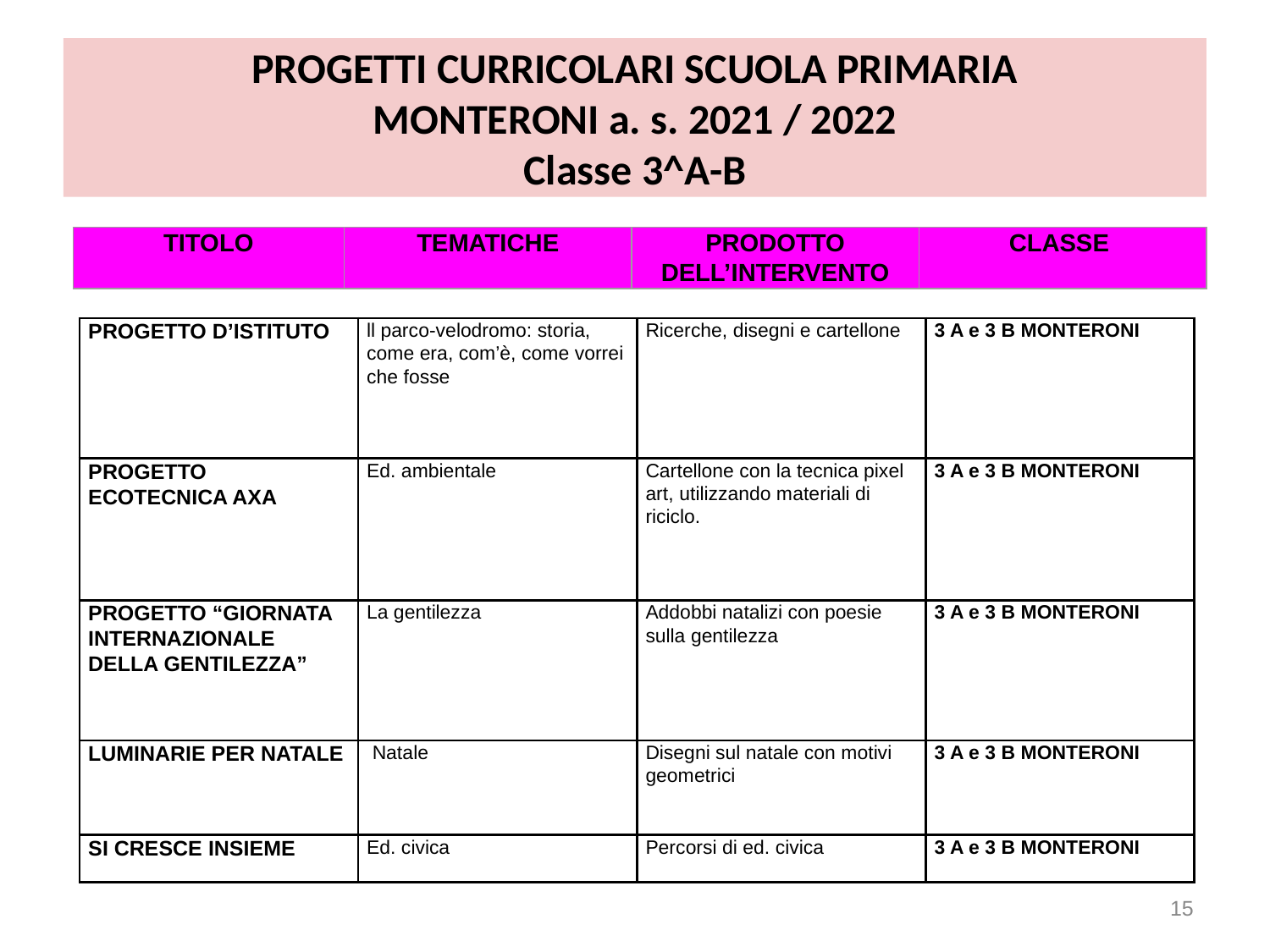

PROGETTI CURRICOLARI SCUOLA PRIMARIA
MONTERONI a. s. 2021 / 2022
Classe 3^A-B
| TITOLO | TEMATICHE | PRODOTTO DELL’INTERVENTO | CLASSE |
| --- | --- | --- | --- |
| PROGETTO D’ISTITUTO | ll parco-velodromo: storia, come era, com’è, come vorrei che fosse | Ricerche, disegni e cartellone | 3 A e 3 B MONTERONI |
| --- | --- | --- | --- |
| PROGETTO ECOTECNICA AXA | Ed. ambientale | Cartellone con la tecnica pixel art, utilizzando materiali di riciclo. | 3 A e 3 B MONTERONI |
| PROGETTO “GIORNATA INTERNAZIONALE DELLA GENTILEZZA” | La gentilezza | Addobbi natalizi con poesie sulla gentilezza | 3 A e 3 B MONTERONI |
| LUMINARIE PER NATALE | Natale | Disegni sul natale con motivi geometrici | 3 A e 3 B MONTERONI |
| SI CRESCE INSIEME | Ed. civica | Percorsi di ed. civica | 3 A e 3 B MONTERONI |
15